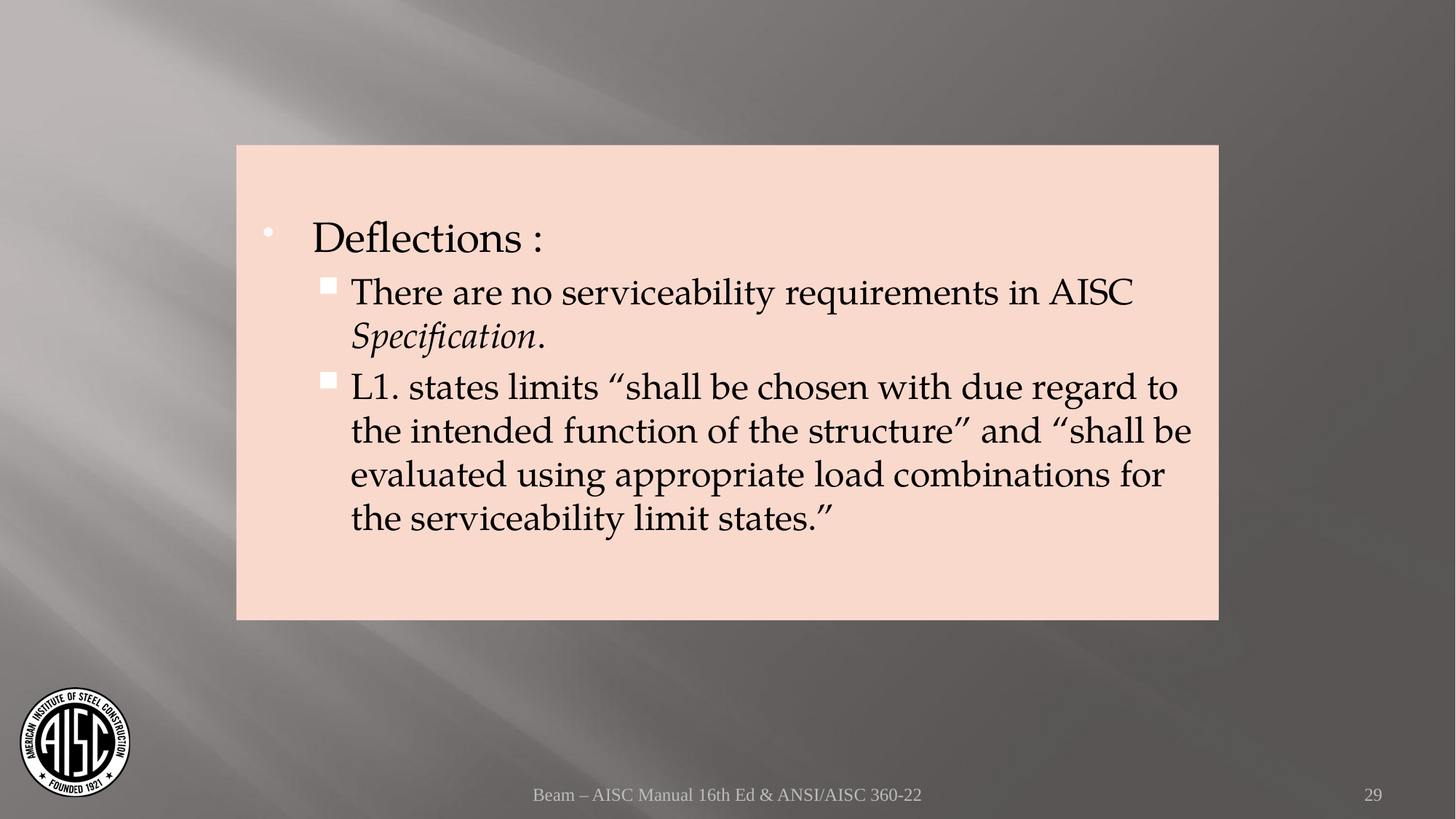

Deflections :
There are no serviceability requirements in AISC Specification.
L1. states limits “shall be chosen with due regard to the intended function of the structure” and “shall be evaluated using appropriate load combinations for the serviceability limit states.”

Beam – AISC Manual 16th Ed & ANSI/AISC 360-22
29